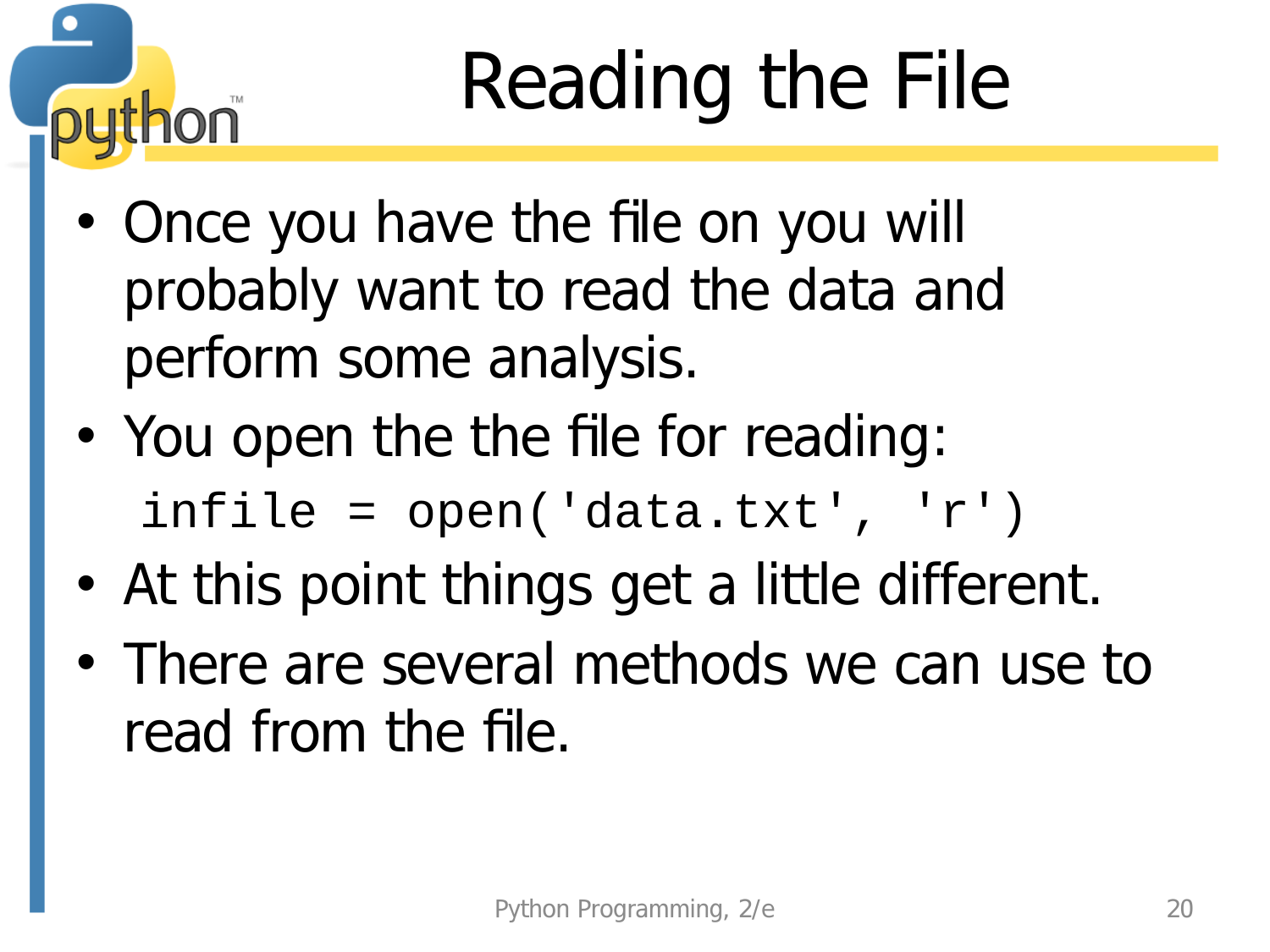

# Reading the File
Once you have the file on you will probably want to read the data and perform some analysis.
You open the the file for reading:
infile = open('data.txt', 'r')
At this point things get a little different.
There are several methods we can use to read from the file.

Python Programming, 2/e
20